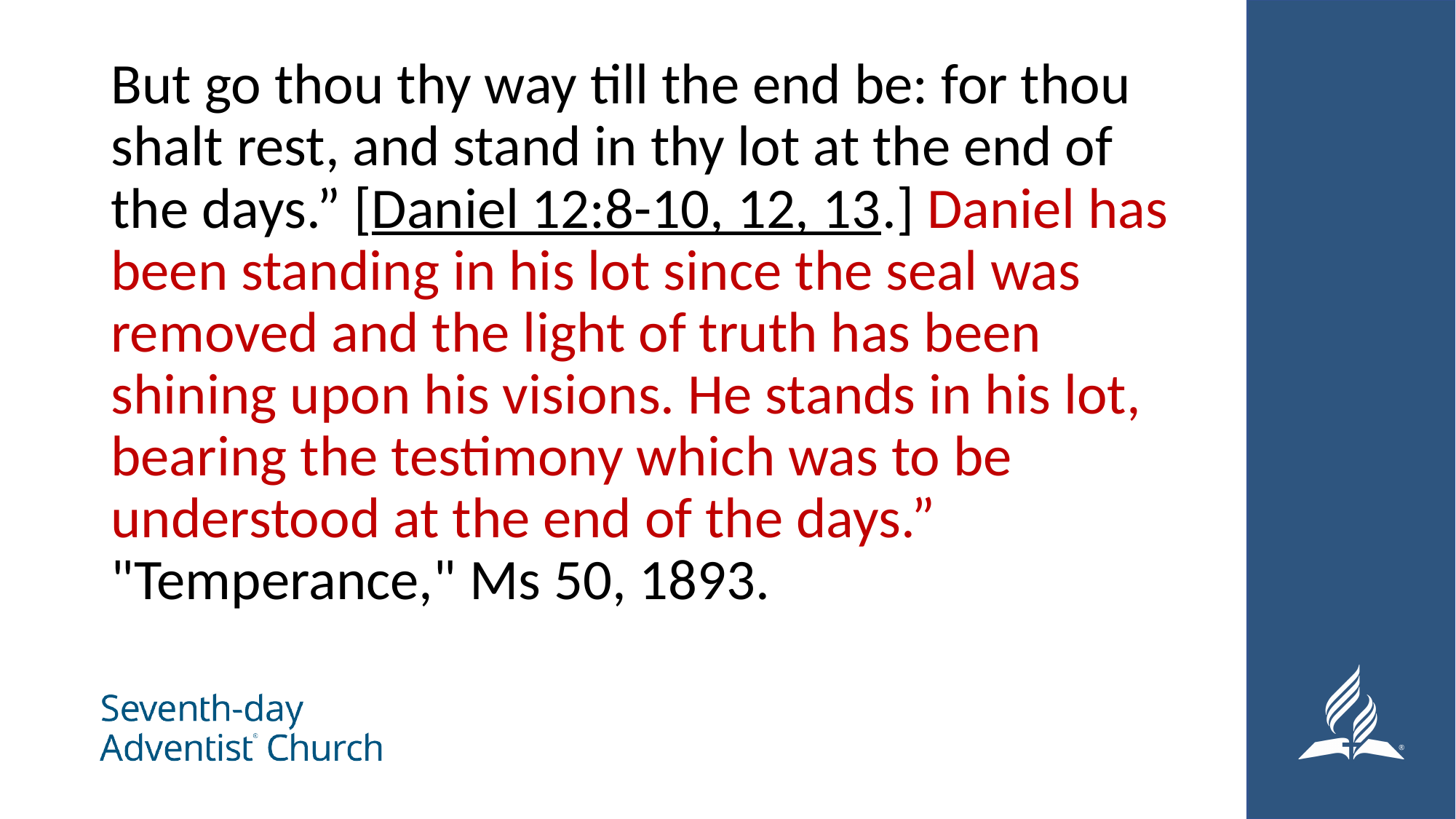

# But go thou thy way till the end be: for thou shalt rest, and stand in thy lot at the end of the days.” [Daniel 12:8-10, 12, 13.] Daniel has been standing in his lot since the seal was removed and the light of truth has been shining upon his visions. He stands in his lot, bearing the testimony which was to be understood at the end of the days.” "Temperance," Ms 50, 1893.